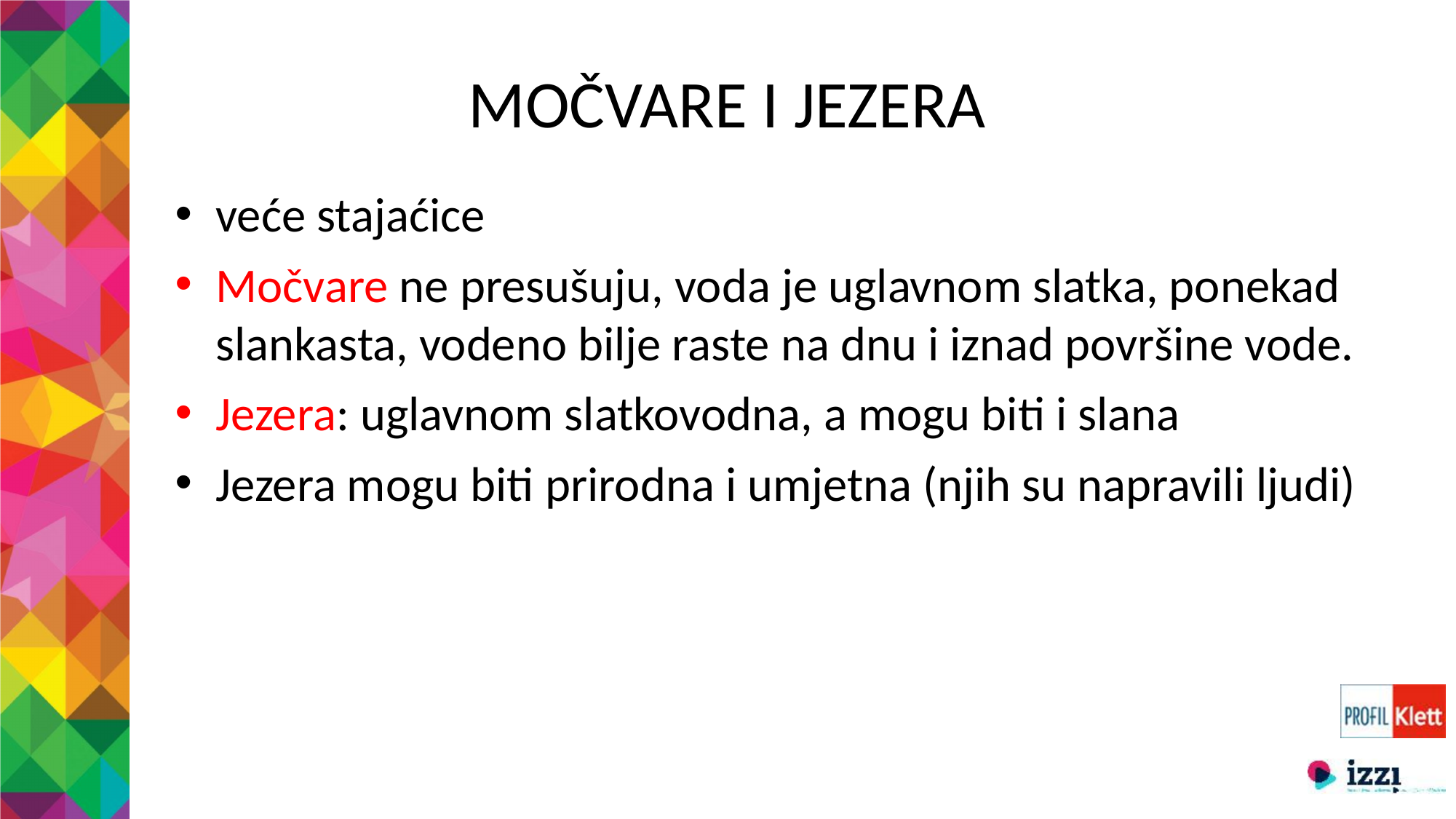

MOČVARE I JEZERA
veće stajaćice
Močvare ne presušuju, voda je uglavnom slatka, ponekad slankasta, vodeno bilje raste na dnu i iznad površine vode.
Jezera: uglavnom slatkovodna, a mogu biti i slana
Jezera mogu biti prirodna i umjetna (njih su napravili ljudi)